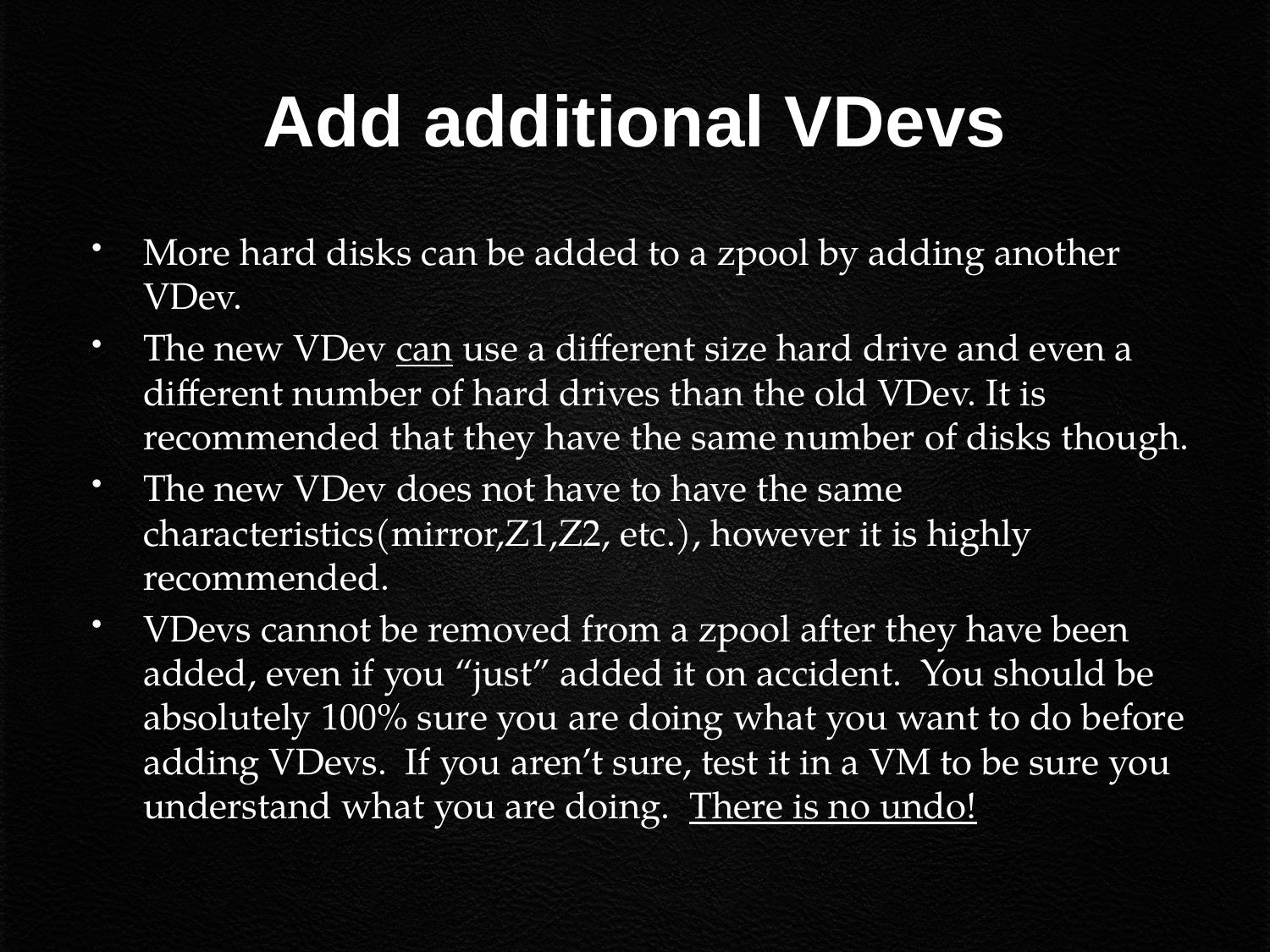

# Add additional VDevs
More hard disks can be added to a zpool by adding another VDev.
The new VDev can use a different size hard drive and even a different number of hard drives than the old VDev. It is recommended that they have the same number of disks though.
The new VDev does not have to have the same characteristics(mirror,Z1,Z2, etc.), however it is highly recommended.
VDevs cannot be removed from a zpool after they have been added, even if you “just” added it on accident.  You should be absolutely 100% sure you are doing what you want to do before adding VDevs.  If you aren’t sure, test it in a VM to be sure you understand what you are doing.  There is no undo!